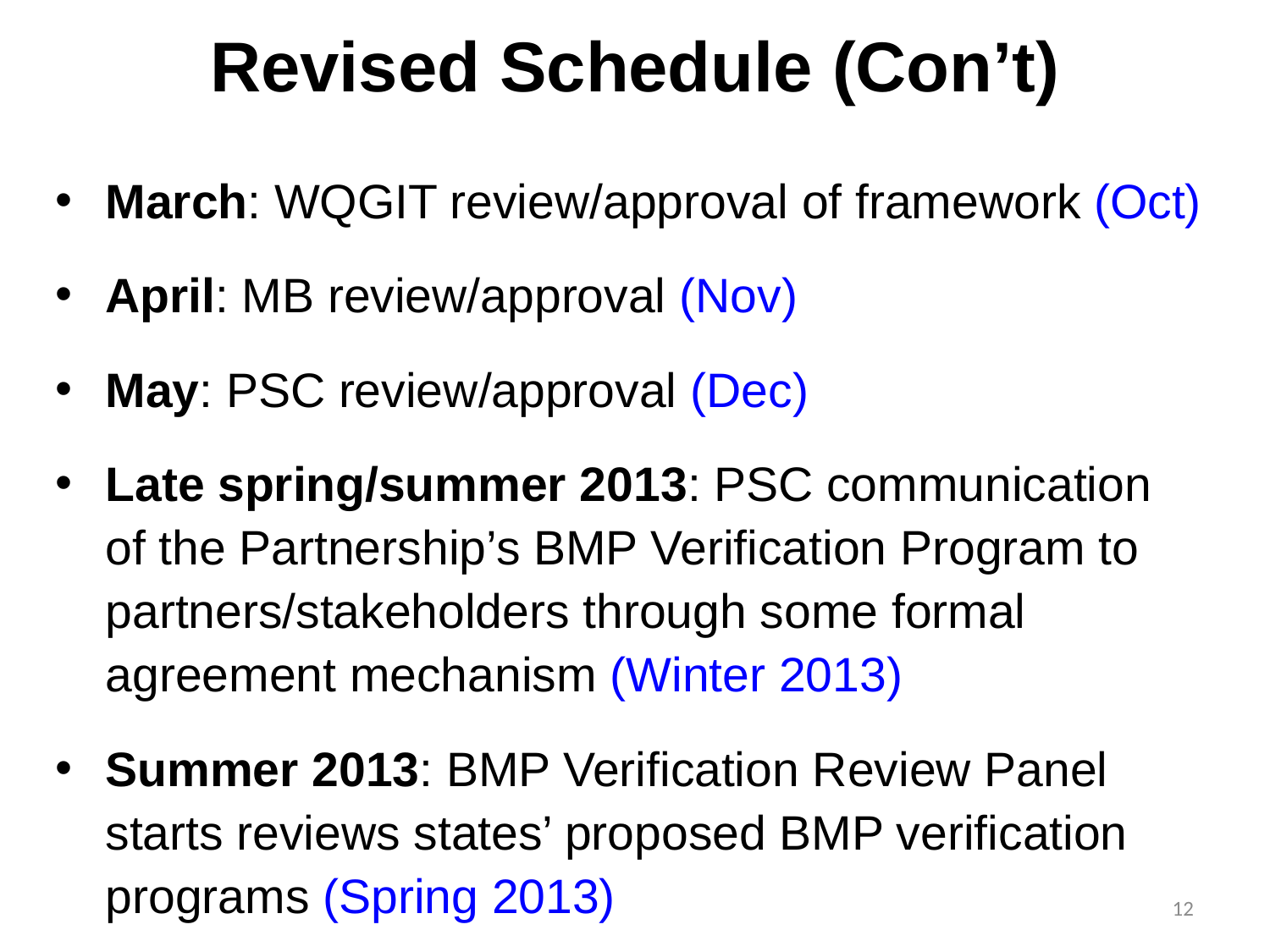

# Revised Schedule (Con’t)
March: WQGIT review/approval of framework (Oct)
April: MB review/approval (Nov)
May: PSC review/approval (Dec)
Late spring/summer 2013: PSC communication of the Partnership’s BMP Verification Program to partners/stakeholders through some formal agreement mechanism (Winter 2013)
Summer 2013: BMP Verification Review Panel starts reviews states’ proposed BMP verification programs (Spring 2013)

12